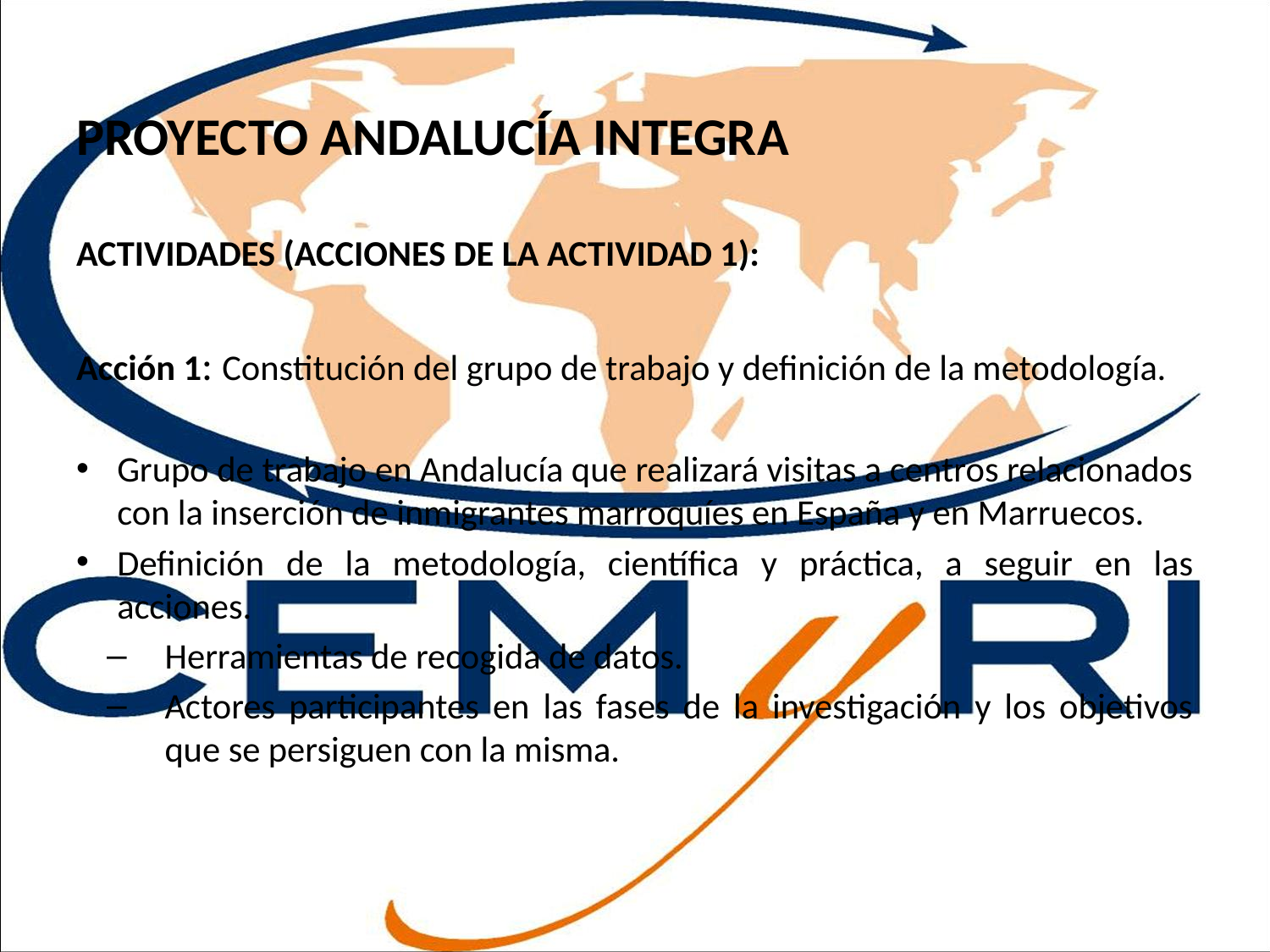

PROYECTO ANDALUCÍA INTEGRA

ACTIVIDADES (ACCIONES DE LA ACTIVIDAD 1):

Acción 1: Constitución del grupo de trabajo y definición de la metodología.

Grupo de trabajo en Andalucía que realizará visitas a centros relacionados con la inserción de inmigrantes marroquíes en España y en Marruecos.
Definición de la metodología, científica y práctica, a seguir en las acciones.
Herramientas de recogida de datos.
Actores participantes en las fases de la investigación y los objetivos que se persiguen con la misma.